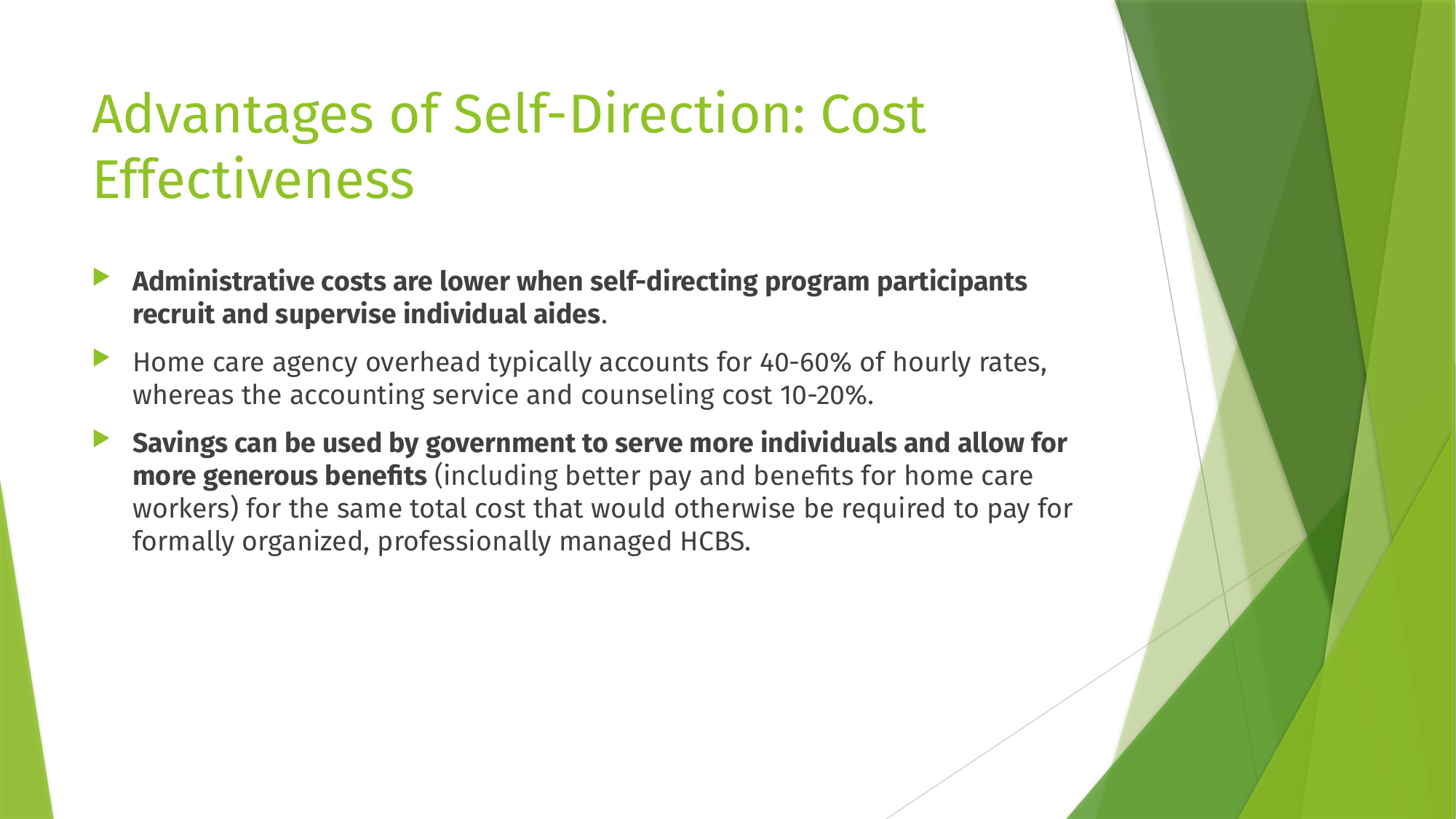

# Advantages of Self-Direction: Cost Effectiveness
Administrative costs are lower when self-directing program participants recruit and supervise individual aides.
Home care agency overhead typically accounts for 40-60% of hourly rates, whereas the accounting service and counseling cost 10-20%.
Savings can be used by government to serve more individuals and allow for more generous benefits (including better pay and benefits for home care workers) for the same total cost that would otherwise be required to pay for formally organized, professionally managed HCBS.